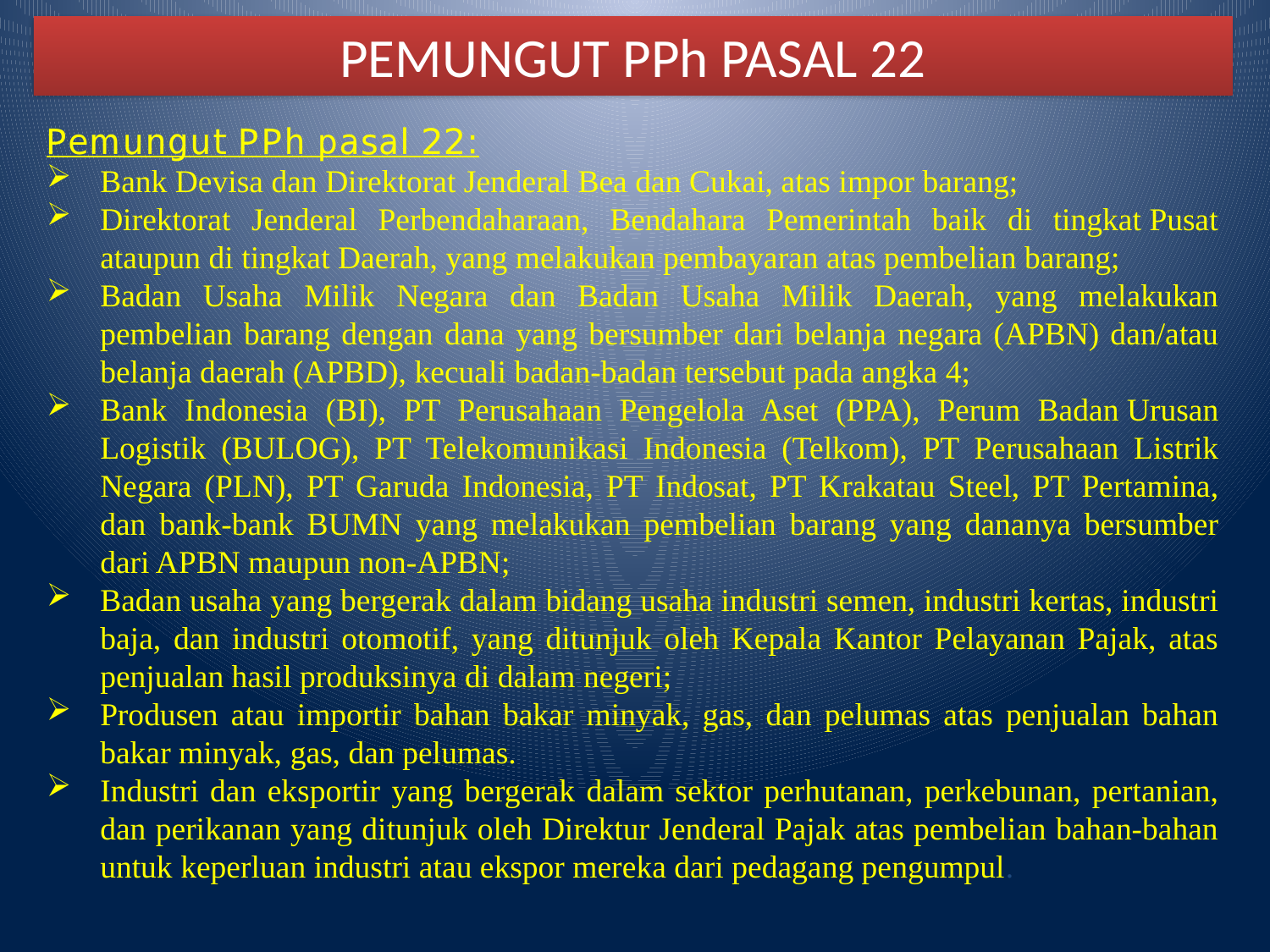

# PEMUNGUT PPh PASAL 22
Pemungut PPh pasal 22:
Bank Devisa dan Direktorat Jenderal Bea dan Cukai, atas impor barang;
Direktorat Jenderal Perbendaharaan, Bendahara Pemerintah baik di tingkat Pusat ataupun di tingkat Daerah, yang melakukan pembayaran atas pembelian barang;
Badan Usaha Milik Negara dan Badan Usaha Milik Daerah, yang melakukan pembelian barang dengan dana yang bersumber dari belanja negara (APBN) dan/atau belanja daerah (APBD), kecuali badan-badan tersebut pada angka 4;
Bank Indonesia (BI), PT Perusahaan Pengelola Aset (PPA), Perum Badan Urusan Logistik (BULOG), PT Telekomunikasi Indonesia (Telkom), PT Perusahaan Listrik Negara (PLN), PT Garuda Indonesia, PT Indosat, PT Krakatau Steel, PT Pertamina, dan bank-bank BUMN yang melakukan pembelian barang yang dananya bersumber dari APBN maupun non-APBN;
Badan usaha yang bergerak dalam bidang usaha industri semen, industri kertas, industri baja, dan industri otomotif, yang ditunjuk oleh Kepala Kantor Pelayanan Pajak, atas penjualan hasil produksinya di dalam negeri;
Produsen atau importir bahan bakar minyak, gas, dan pelumas atas penjualan bahan bakar minyak, gas, dan pelumas.
Industri dan eksportir yang bergerak dalam sektor perhutanan, perkebunan, pertanian, dan perikanan yang ditunjuk oleh Direktur Jenderal Pajak atas pembelian bahan-bahan untuk keperluan industri atau ekspor mereka dari pedagang pengumpul.